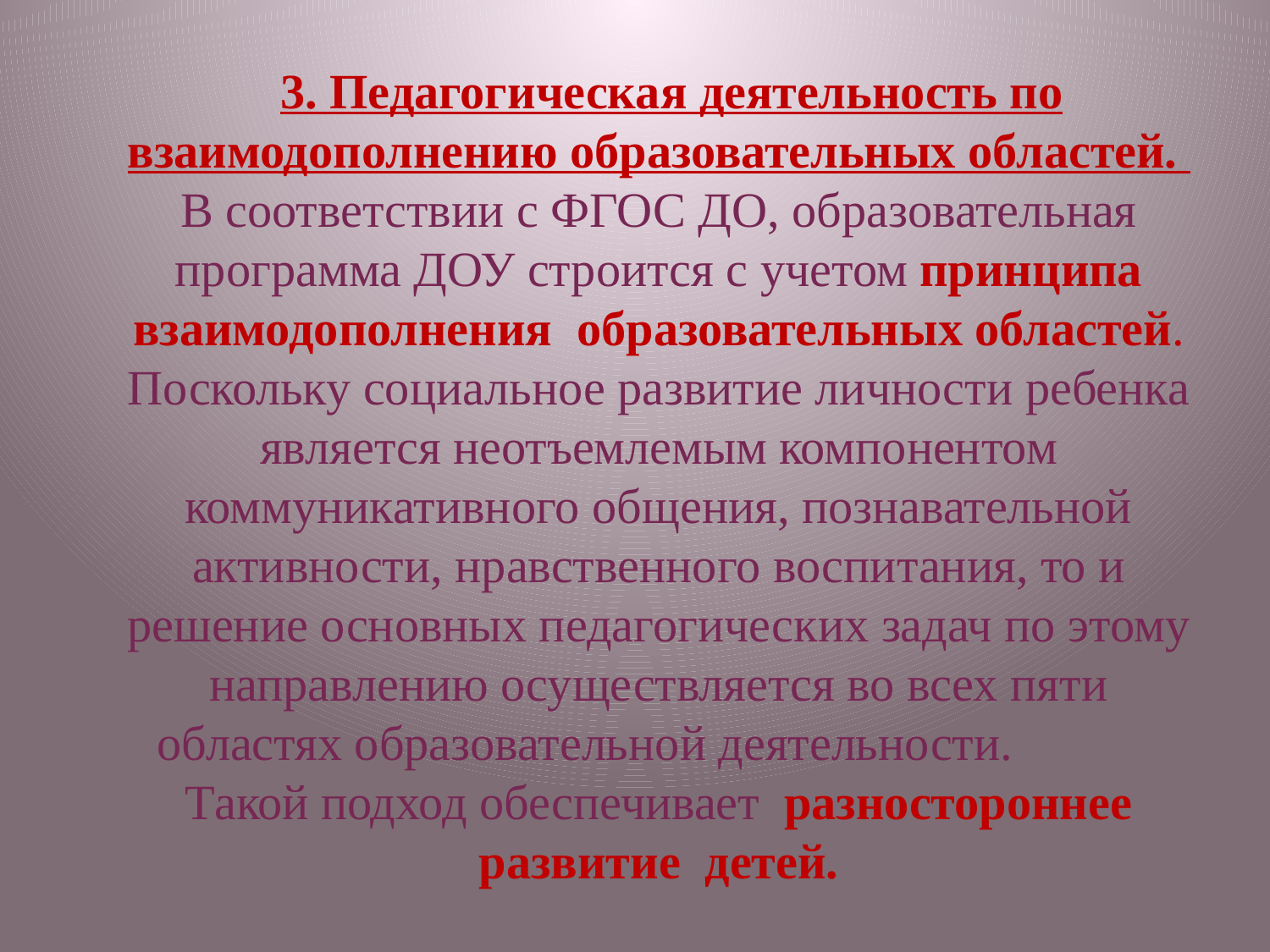

3. Педагогическая деятельность по взаимодополнению образовательных областей. 
В соответствии с ФГОС ДО, образовательная программа ДОУ строится с учетом принципа взаимодополнения  образовательных областей.
Поскольку социальное развитие личности ребенка является неотъемлемым компонентом коммуникативного общения, познавательной активности, нравственного воспитания, то и решение основных педагогических задач по этому направлению осуществляется во всех пяти областях образовательной деятельности.             Такой подход обеспечивает  разностороннее развитие  детей.